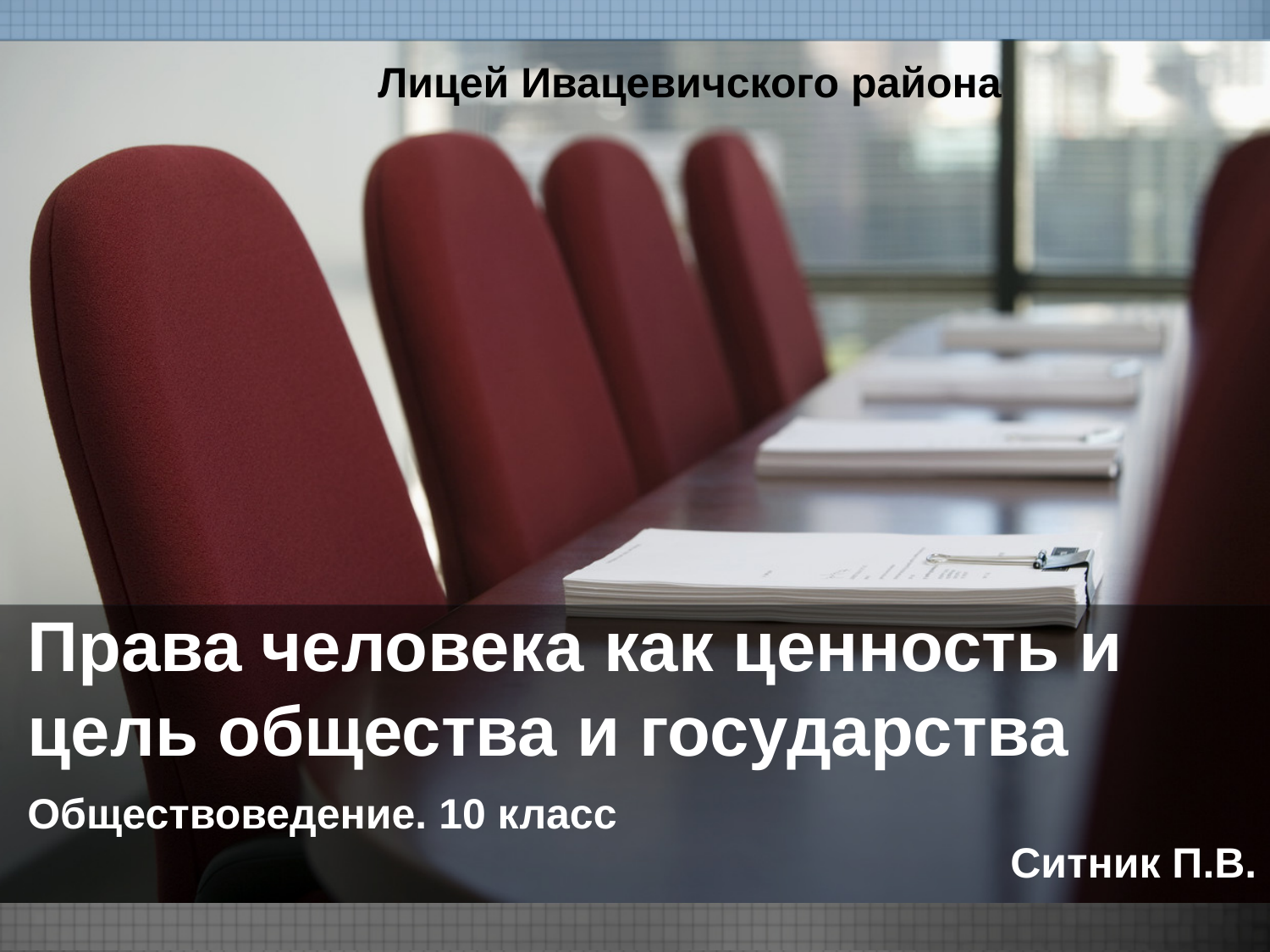

Лицей Ивацевичского района
# Права человека как ценность и цель общества и государства
Обществоведение. 10 класс
Ситник П.В.